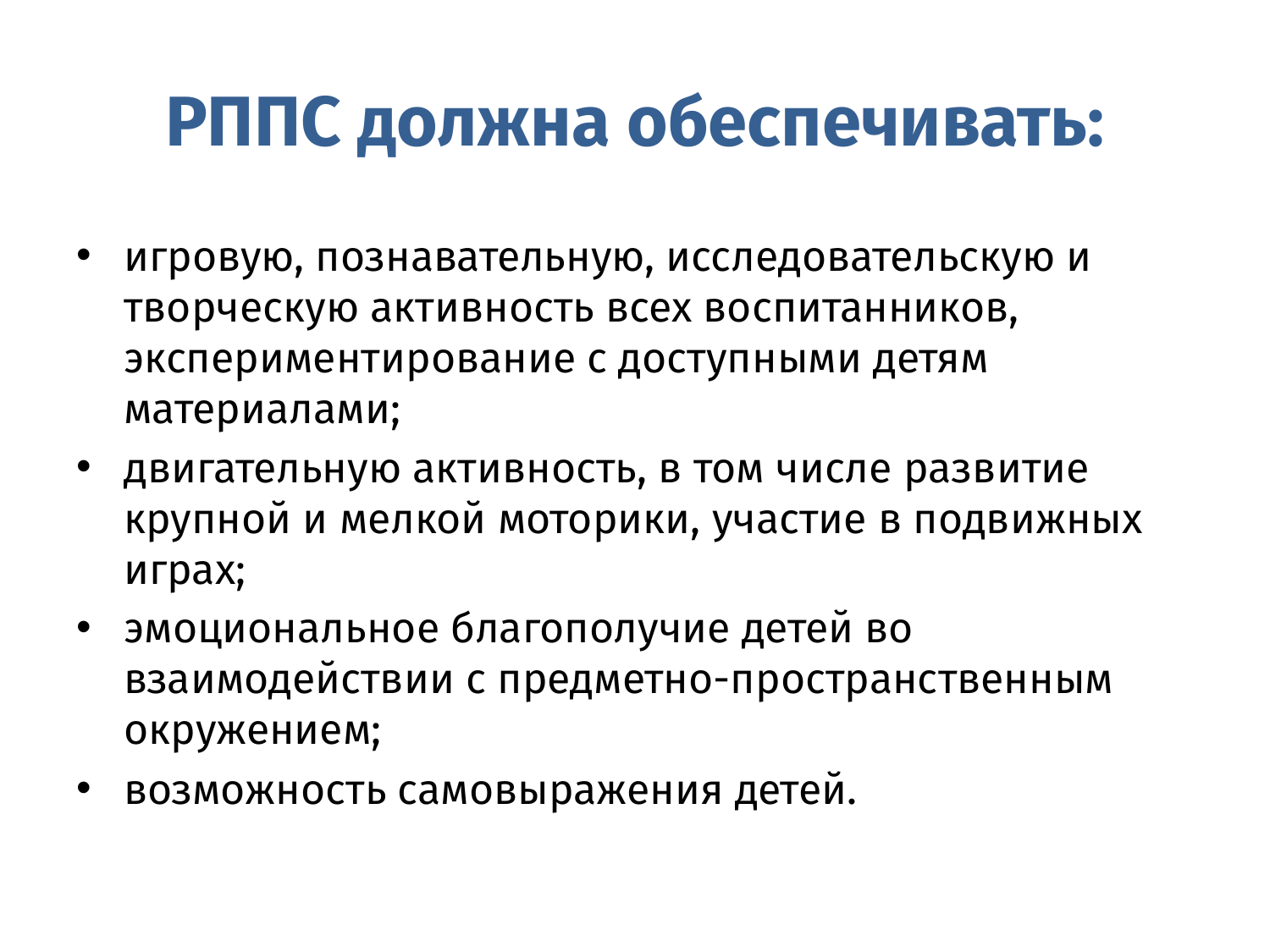

# РППС должна обеспечивать:
игровую, познавательную, исследовательскую и творческую активность всех воспитанников, экспериментирование с доступными детям материалами;
двигательную активность, в том числе развитие крупной и мелкой моторики, участие в подвижных играх;
эмоциональное благополучие детей во взаимодействии с предметно-пространственным окружением;
возможность самовыражения детей.